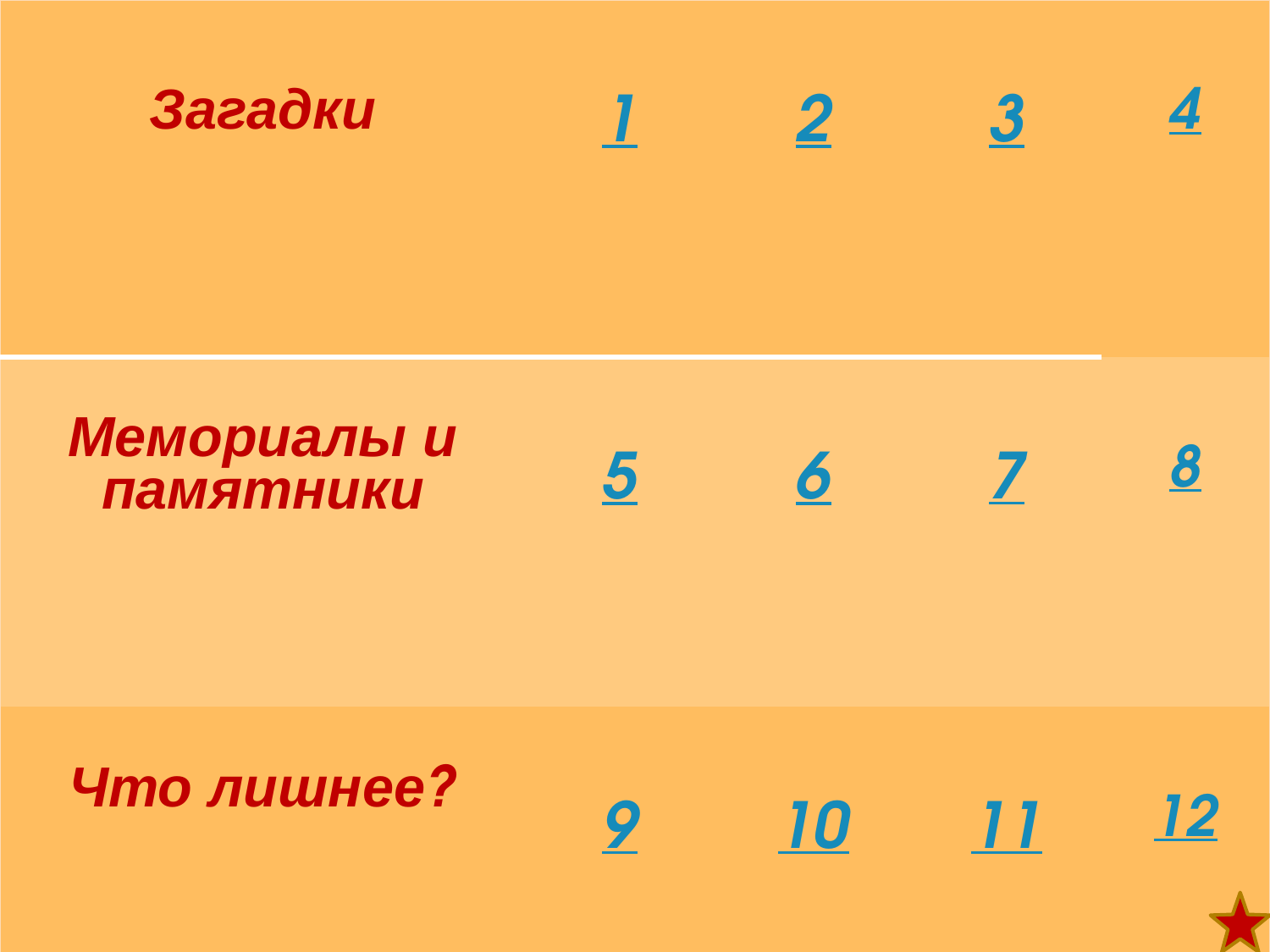

| Загадки | 1 | 2 | 3 | 4 |
| --- | --- | --- | --- | --- |
| Мемориалы и памятники | 5 | 6 | 7 | 8 |
| Что лишнее? | 9 | 10 | 11 | 12 |